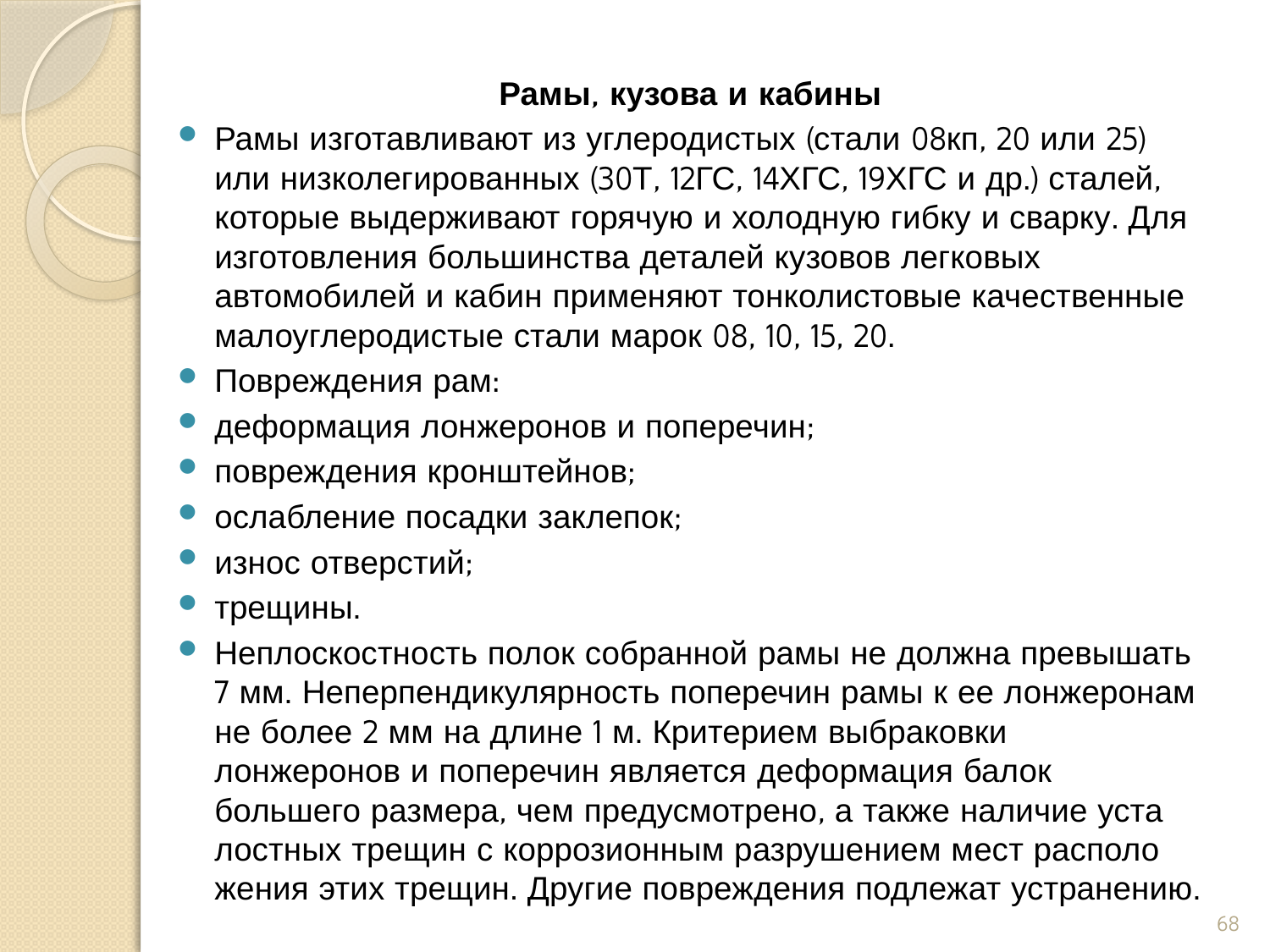

Рамы, кузова и кабины
Рамы изготавливают из углеродистых (стали 08кп, 20 или 25) или низколегированных (30Т, 12ГС, 14ХГС, 19ХГС и др.) сталей, которые выдерживают горячую и холодную гибку и сварку. Для изготовления большинства деталей кузовов лег­ковых автомобилей и кабин применяют тонколистовые каче­ственные малоуглеродистые стали марок 08, 10, 15, 20.
Повреждения рам:
деформация лонжеронов и поперечин;
повреждения кронштейнов;
ослабление посадки заклепок;
износ отверстий;
трещины.
Неплоскостность полок собранной рамы не должна пре­вышать 7 мм. Неперпендикулярность поперечин рамы к ее лонжеронам не более 2 мм на длине 1 м. Критерием выбра­ковки лонжеронов и поперечин является деформация балок большего размера, чем предусмотрено, а также наличие уста­лостных трещин с коррозионным разрушением мест располо­жения этих трещин. Другие повреждения подлежат устра­нению.

68